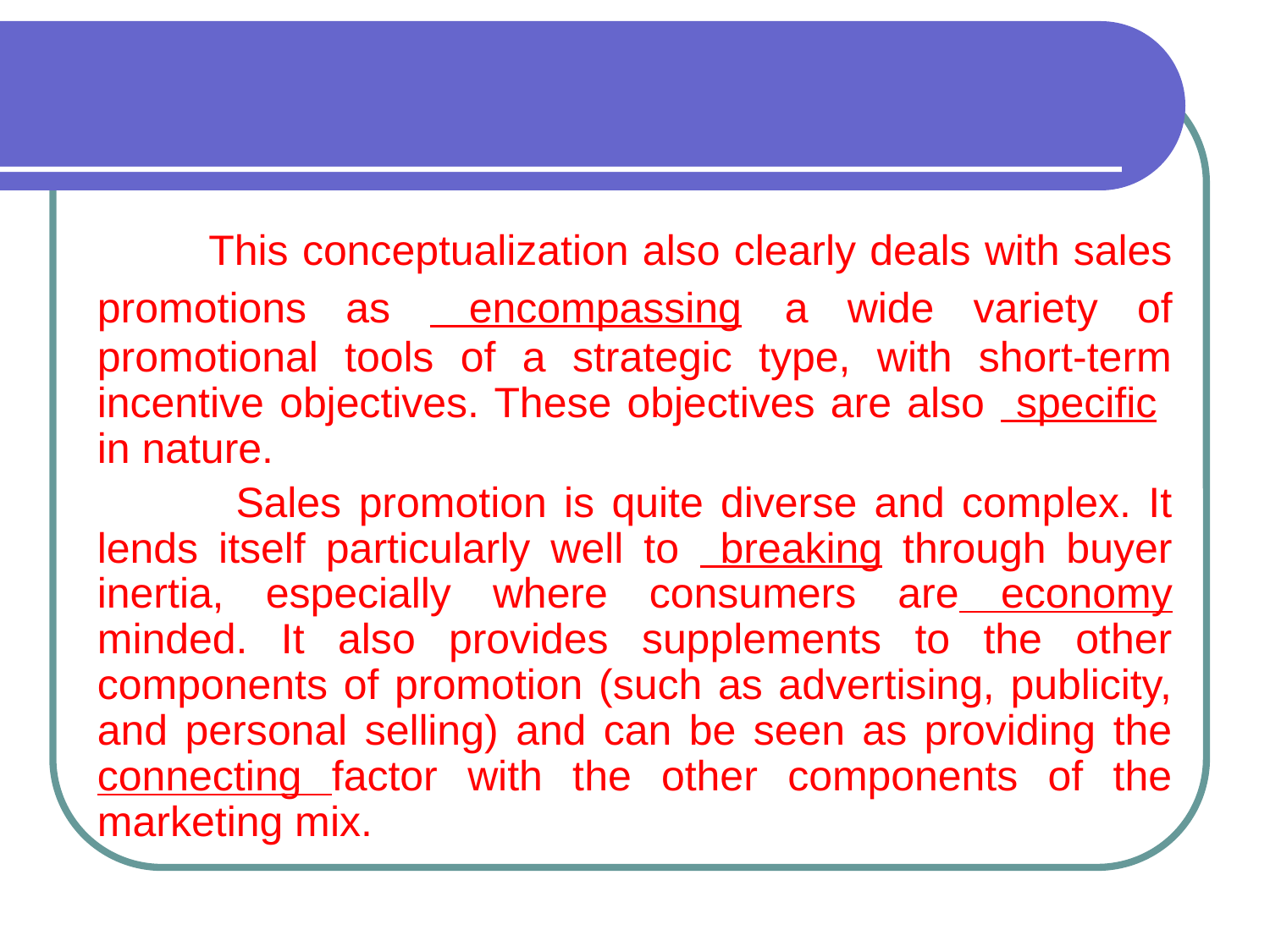

#
        This conceptualization also clearly deals with sales promotions as  encompassing a wide variety of promotional tools of a strategic type, with short-term incentive objectives. These objectives are also  specific  in nature.
        Sales promotion is quite diverse and complex. It lends itself particularly well to  breaking through buyer inertia, especially where consumers are economy minded. It also provides supplements to the other components of promotion (such as advertising, publicity, and personal selling) and can be seen as providing the connecting factor with the other components of the marketing mix.